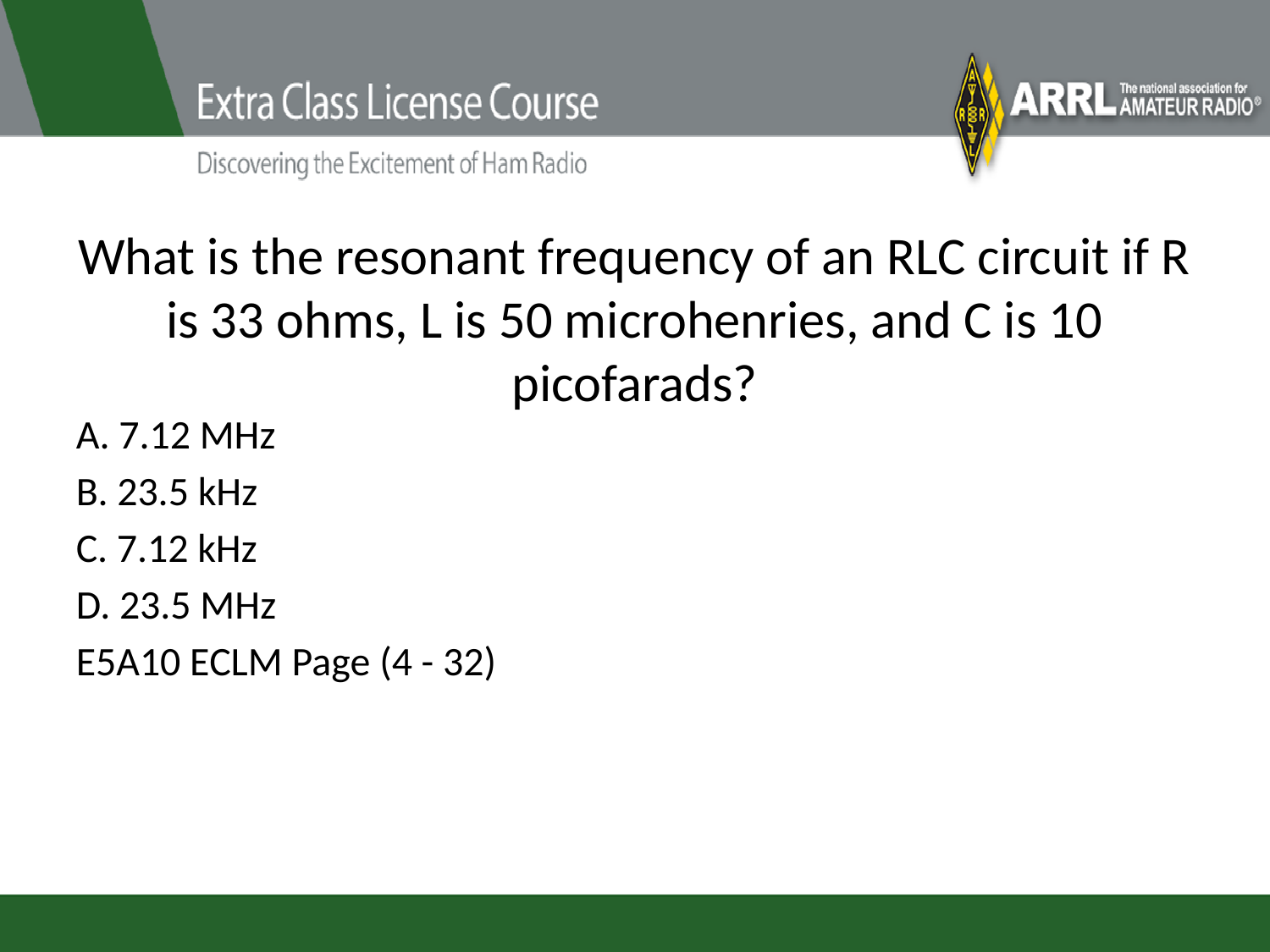

# What is the resonant frequency of an RLC circuit if R is 33 ohms, L is 50 microhenries, and C is 10 picofarads?
A. 7.12 MHz
B. 23.5 kHz
C. 7.12 kHz
D. 23.5 MHz
E5A10 ECLM Page (4 - 32)